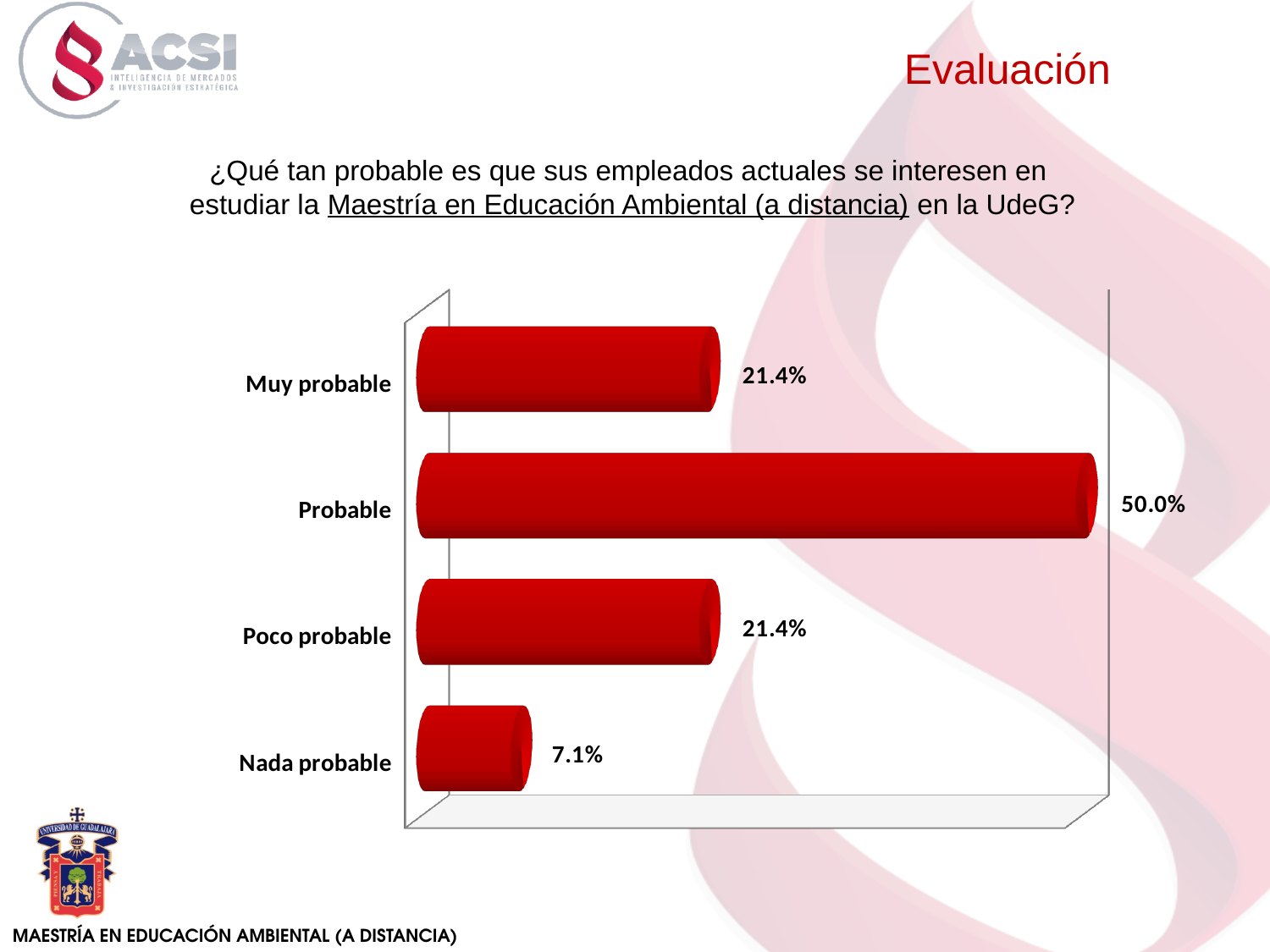

Evaluación
¿Qué tan probable es que sus empleados actuales se interesen en
estudiar la Maestría en Educación Ambiental (a distancia) en la UdeG?

[unsupported chart]